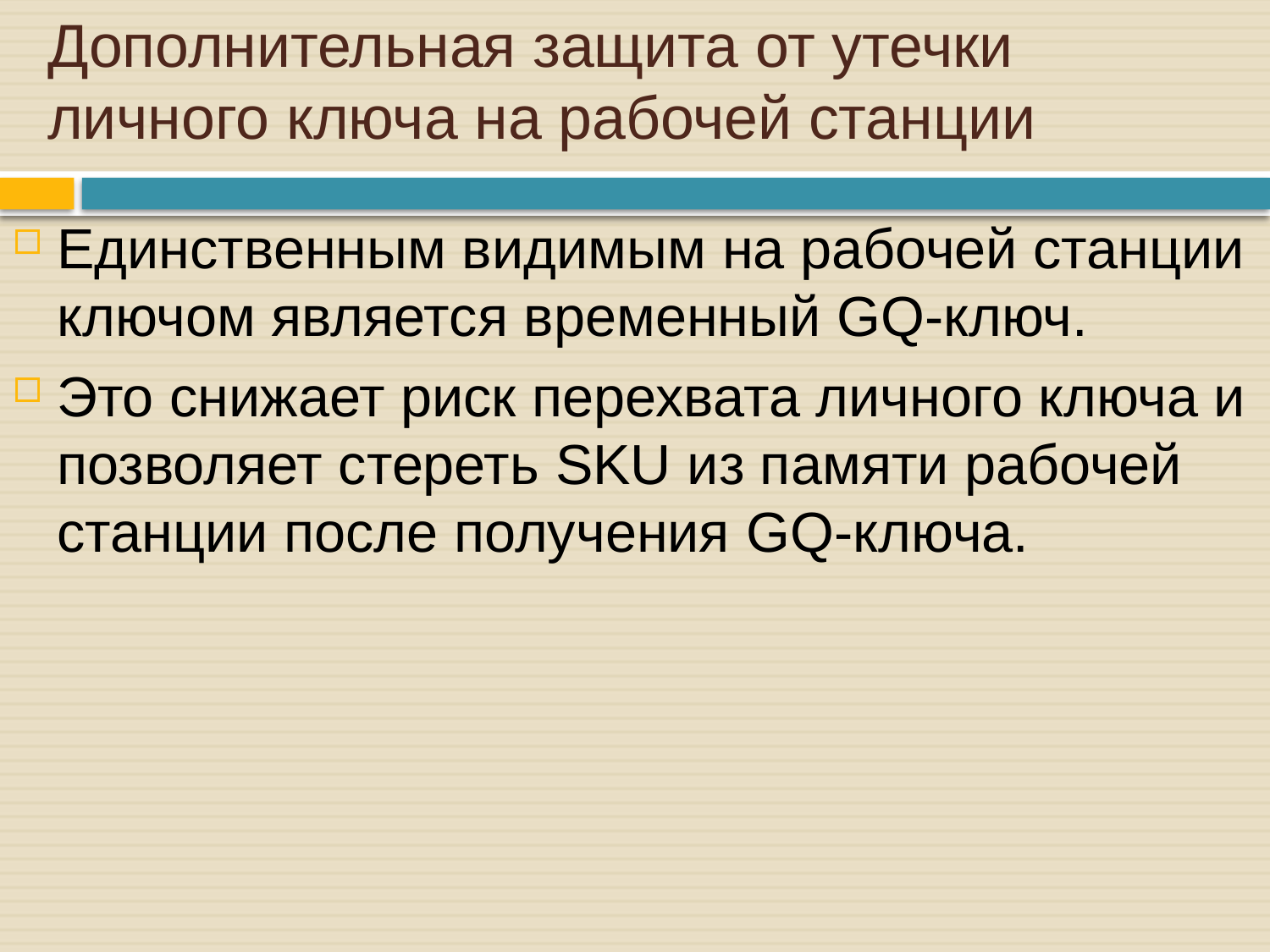

# Дополнительная защита от утечки личного ключа на рабочей станции
Единственным видимым на рабочей станции ключом является временный GQ-ключ.
Это снижает риск перехвата личного ключа и позволяет стереть SKU из памяти рабочей станции после получения GQ-ключа.